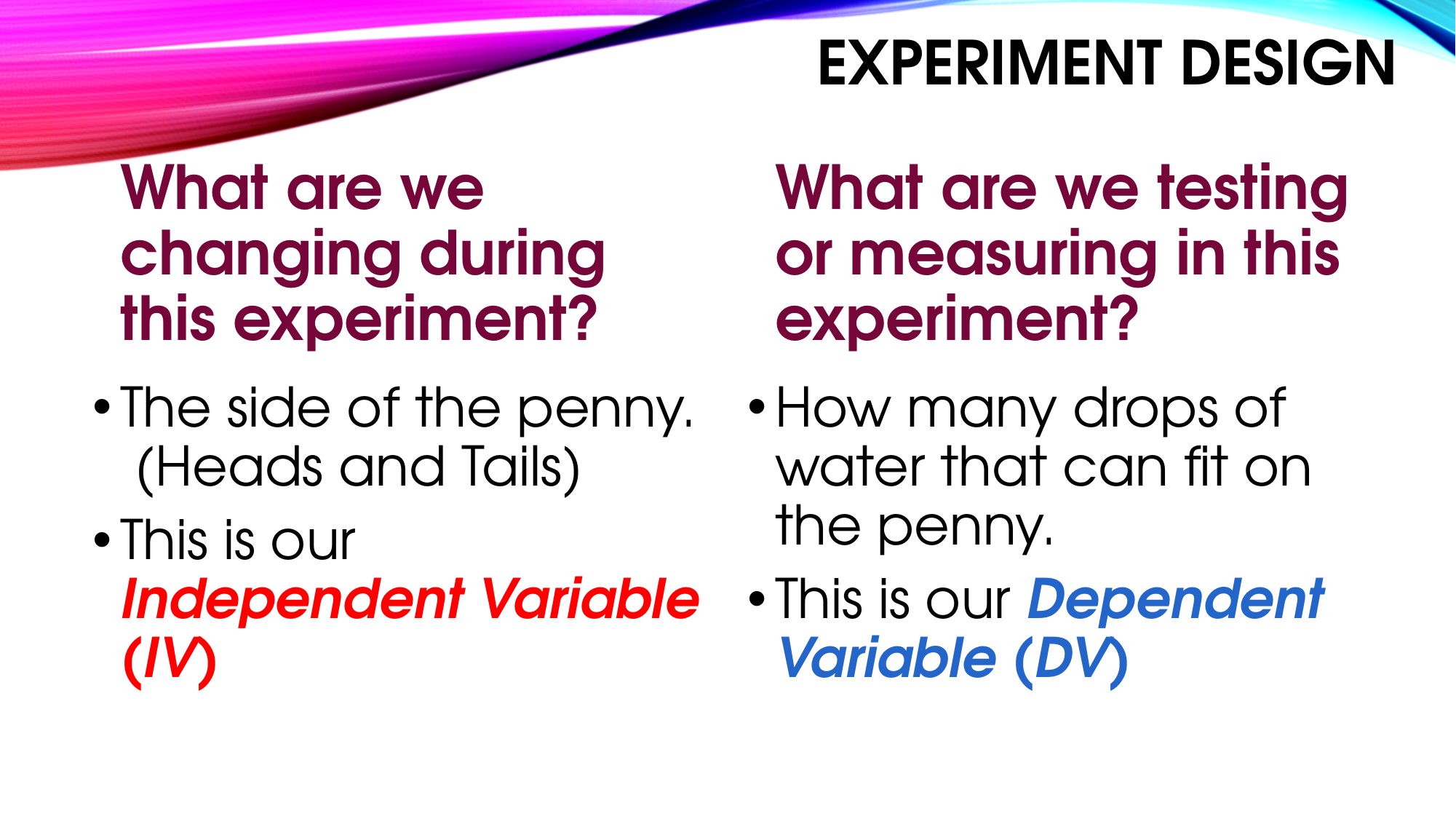

# Experiment Design
What are we changing during this experiment?
What are we testing or measuring in this experiment?
The side of the penny.  (Heads and Tails)
This is our Independent Variable (IV)
How many drops of water that can fit on the penny.
This is our Dependent Variable (DV)